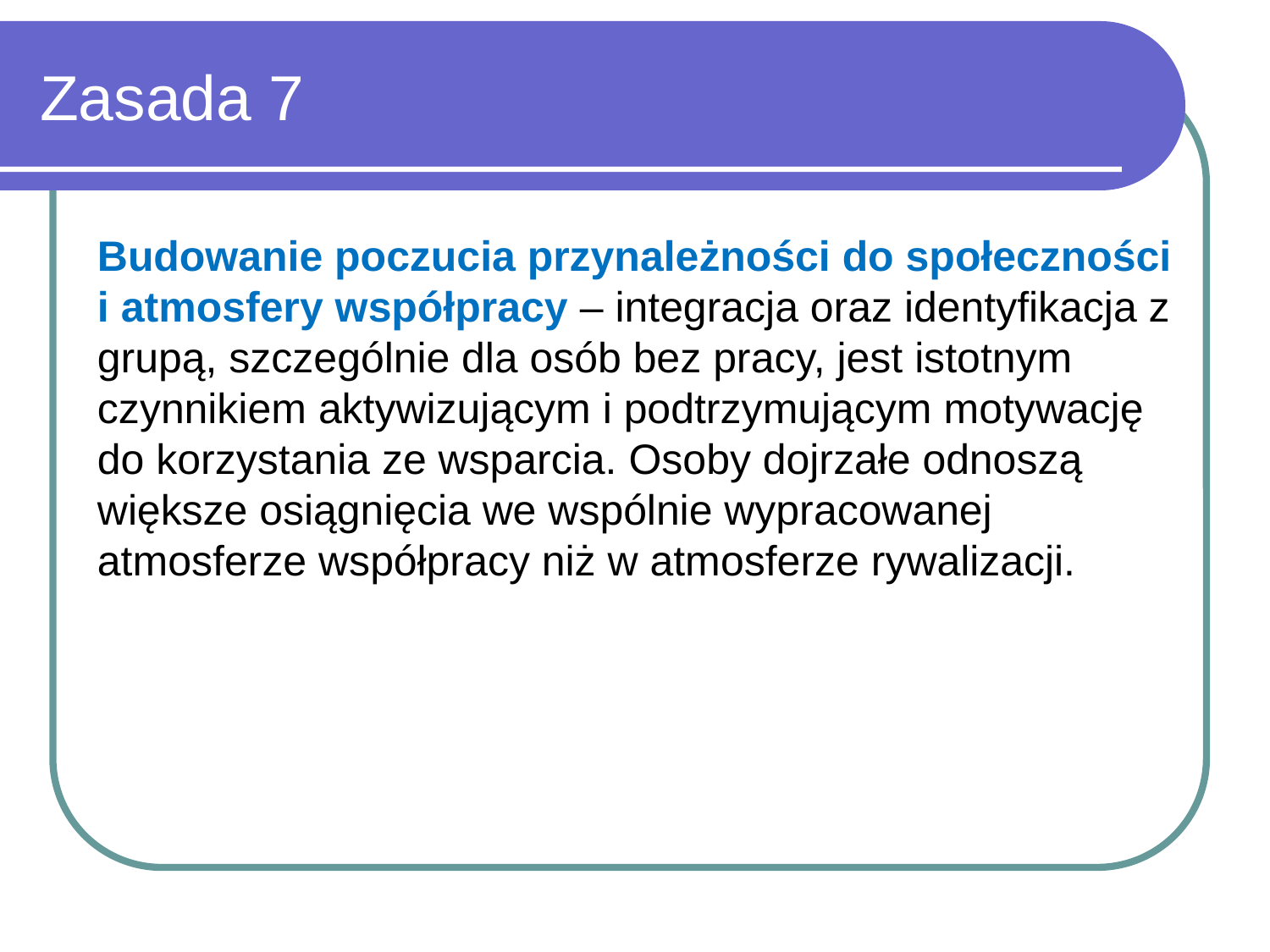

# Zasada 7
Budowanie poczucia przynależności do społeczności i atmosfery współpracy – integracja oraz identyfikacja z grupą, szczególnie dla osób bez pracy, jest istotnym czynnikiem aktywizującym i podtrzymującym motywację do korzystania ze wsparcia. Osoby dojrzałe odnoszą większe osiągnięcia we wspólnie wypracowanej atmosferze współpracy niż w atmosferze rywalizacji.